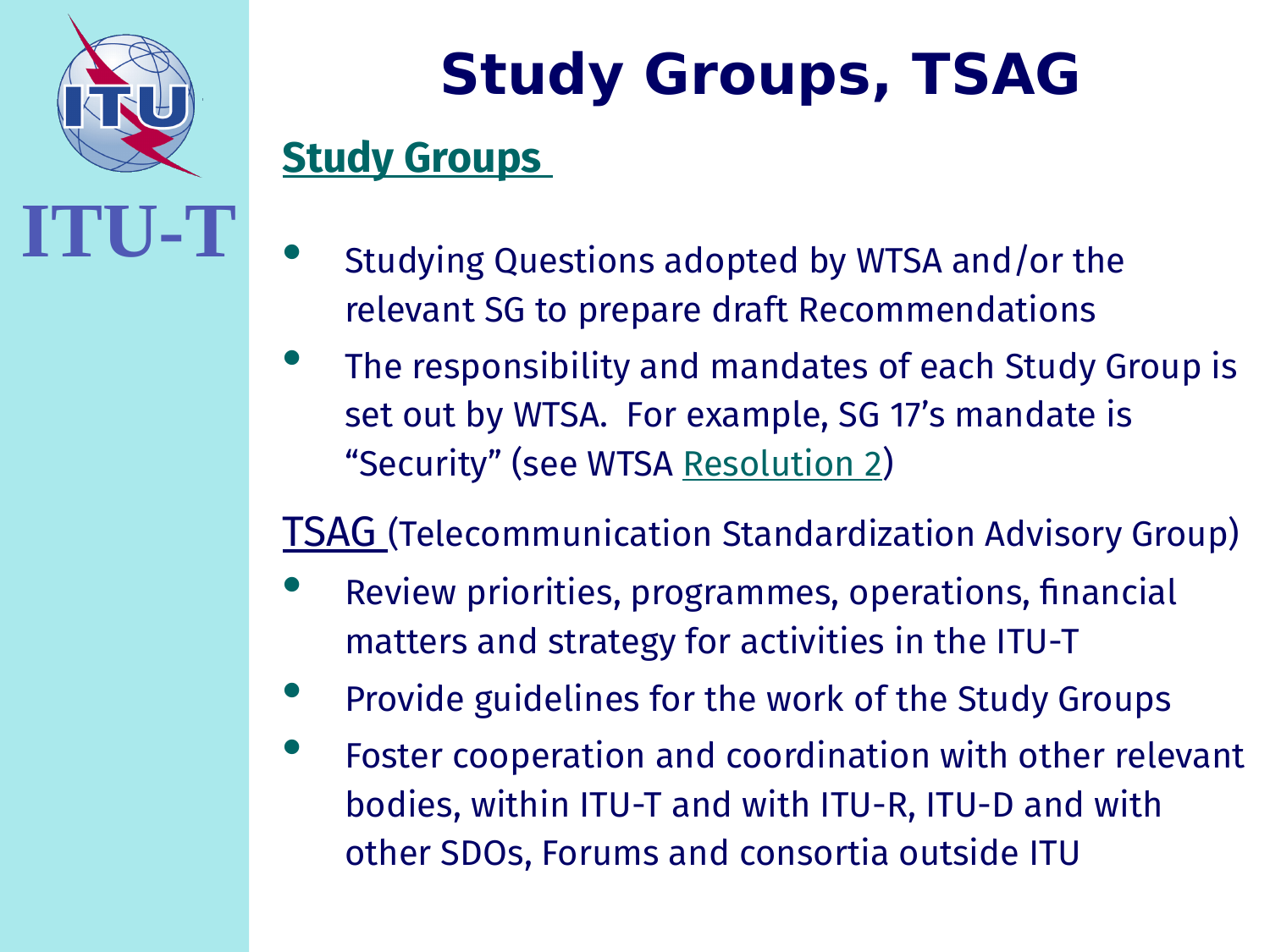

Study Groups, TSAG
Study Groups
Studying Questions adopted by WTSA and/or the
relevant SG to prepare draft Recommendations

The responsibility and mandates of each Study Group is set out by WTSA.  For example, SG 17’s mandate is “Security” (see WTSA Resolution 2)

TSAG (Telecommunication Standardization Advisory Group)

Review priorities, programmes, operations, financial matters and strategy for activities in the ITU-T

Provide guidelines for the work of the Study Groups

Foster cooperation and coordination with other relevant bodies, within ITU-T and with ITU-R, ITU-D and with other SDOs, Forums and consortia outside ITU